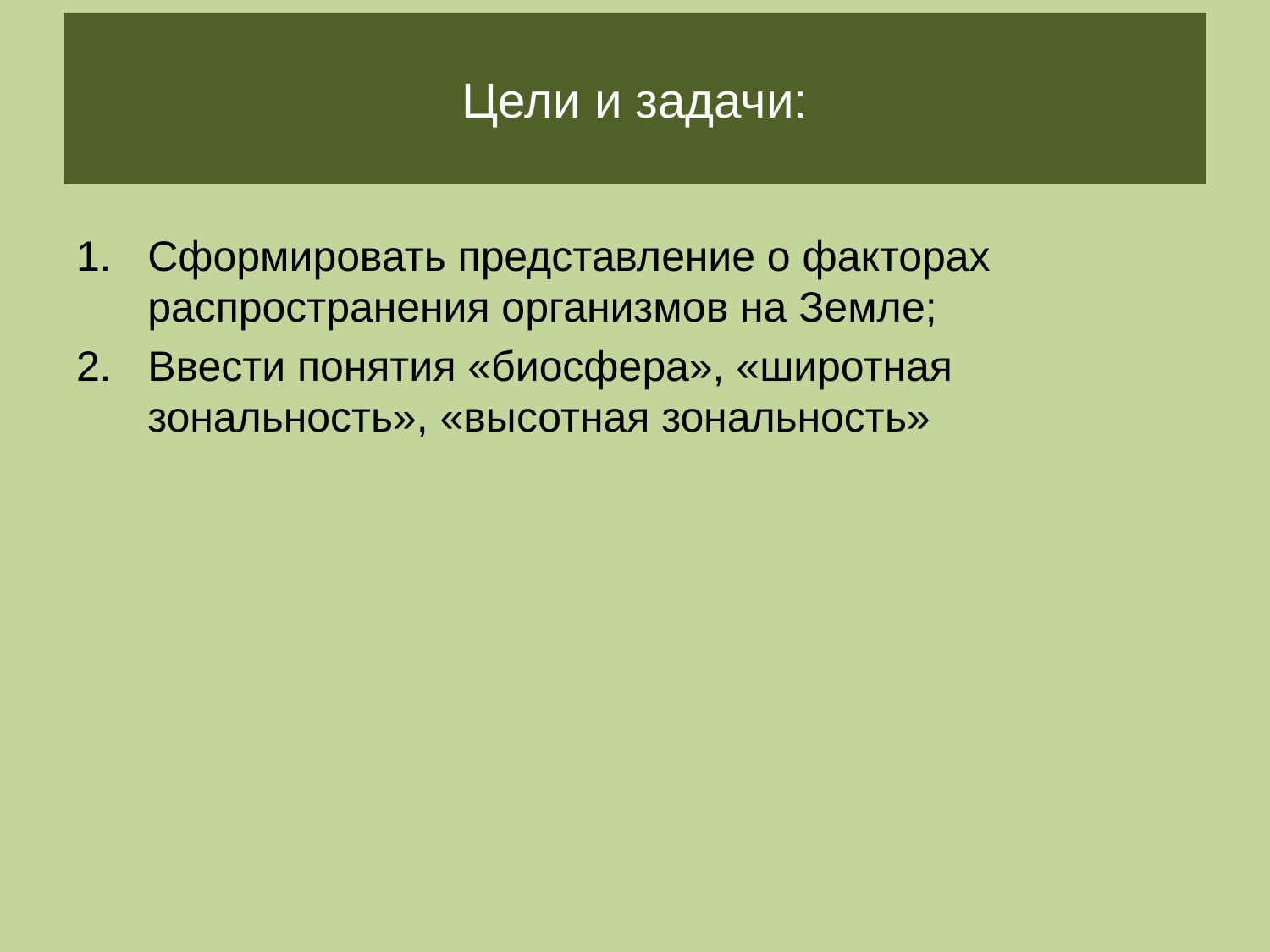

# Цели и задачи:
Сформировать представление о факторах распространения организмов на Земле;
Ввести понятия «биосфера», «широтная зональность», «высотная зональность»